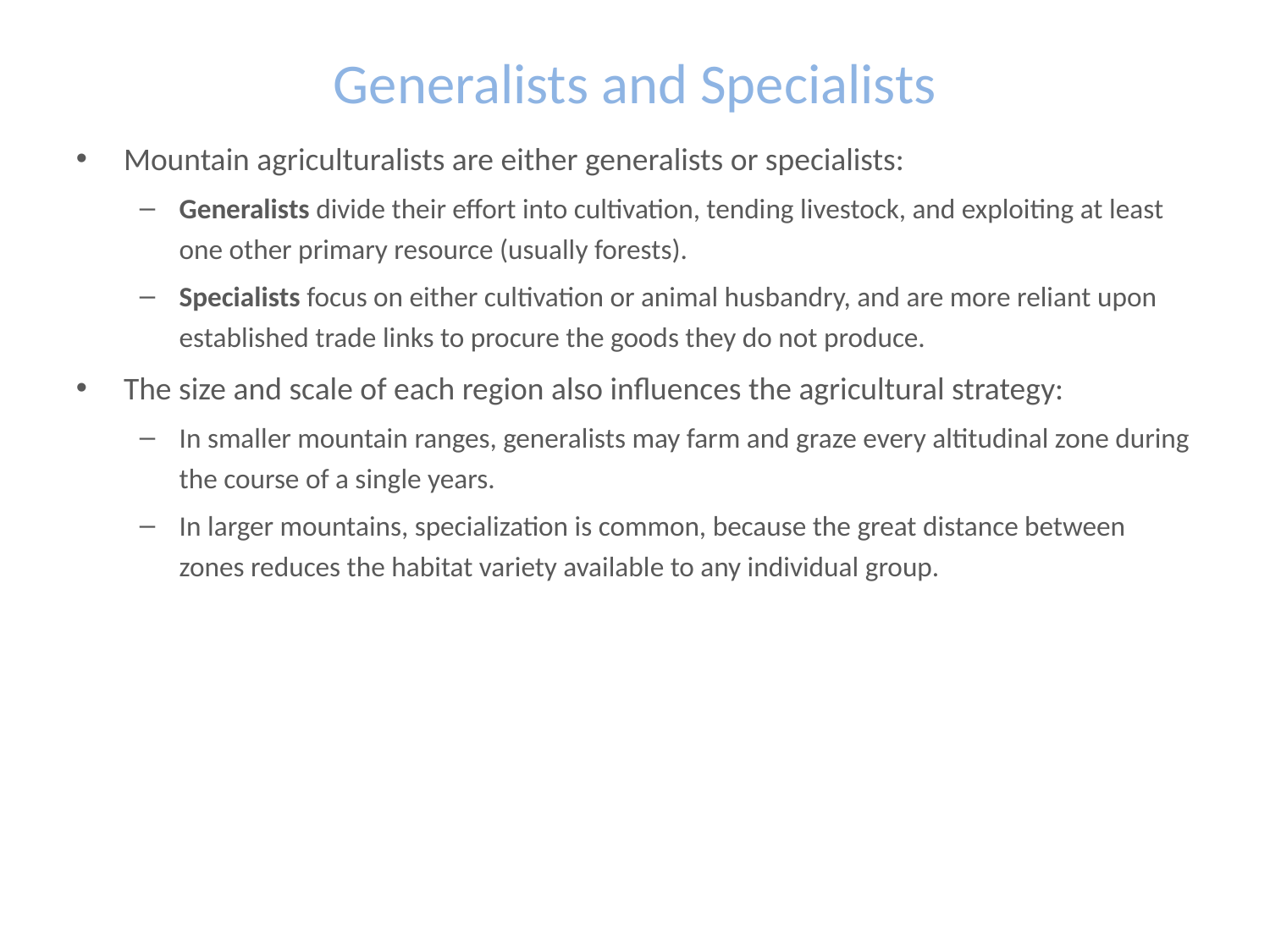

# Generalists and Specialists
Mountain agriculturalists are either generalists or specialists:
Generalists divide their effort into cultivation, tending livestock, and exploiting at least one other primary resource (usually forests).
Specialists focus on either cultivation or animal husbandry, and are more reliant upon established trade links to procure the goods they do not produce.
The size and scale of each region also influences the agricultural strategy:
In smaller mountain ranges, generalists may farm and graze every altitudinal zone during the course of a single years.
In larger mountains, specialization is common, because the great distance between zones reduces the habitat variety available to any individual group.